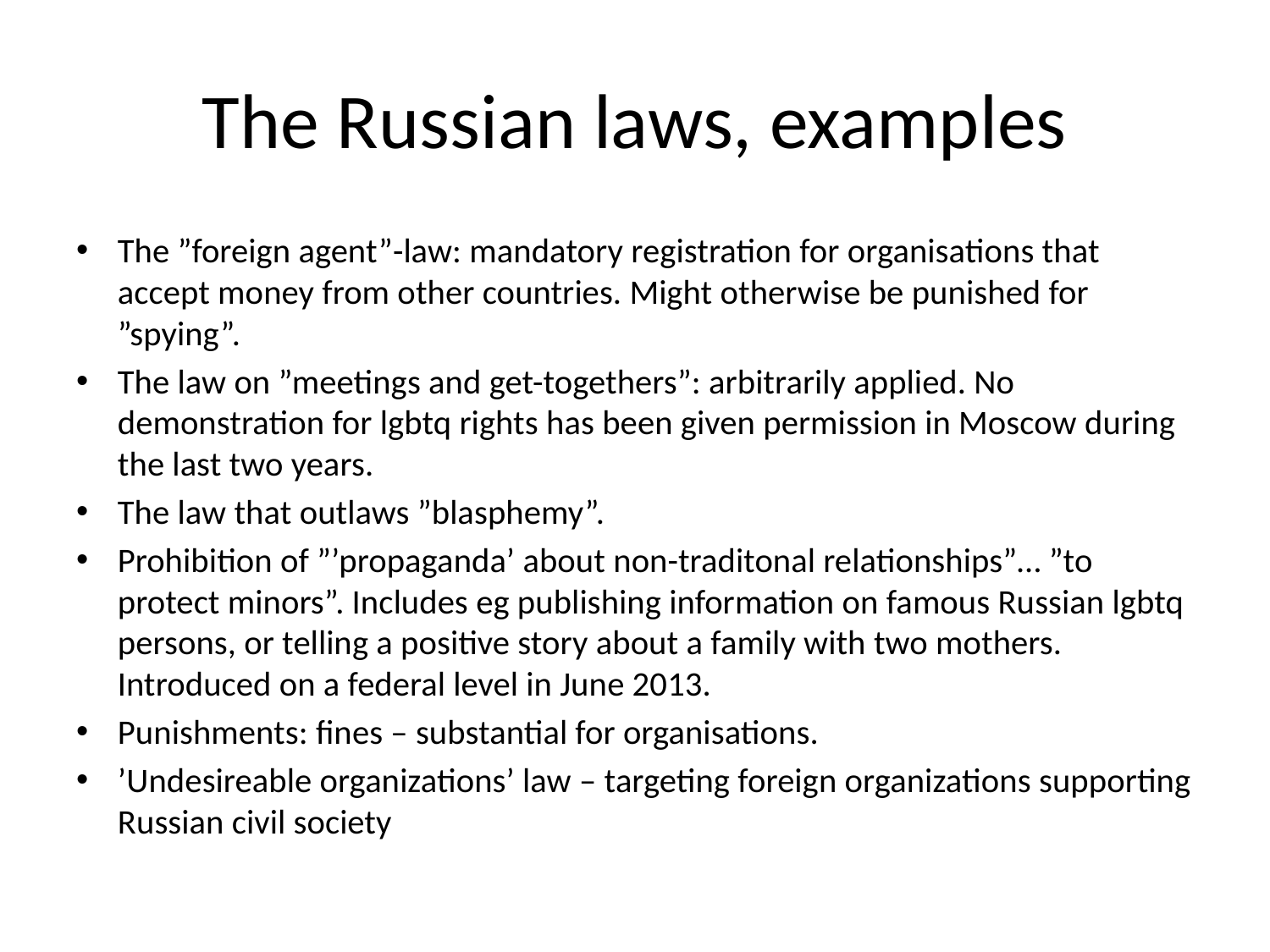

# The Russian laws, examples
The ”foreign agent”-law: mandatory registration for organisations that accept money from other countries. Might otherwise be punished for ”spying”.
The law on ”meetings and get-togethers”: arbitrarily applied. No demonstration for lgbtq rights has been given permission in Moscow during the last two years.
The law that outlaws ”blasphemy”.
Prohibition of ”’propaganda’ about non-traditonal relationships”… ”to protect minors”. Includes eg publishing information on famous Russian lgbtq persons, or telling a positive story about a family with two mothers. Introduced on a federal level in June 2013.
Punishments: fines – substantial for organisations.
’Undesireable organizations’ law – targeting foreign organizations supporting Russian civil society